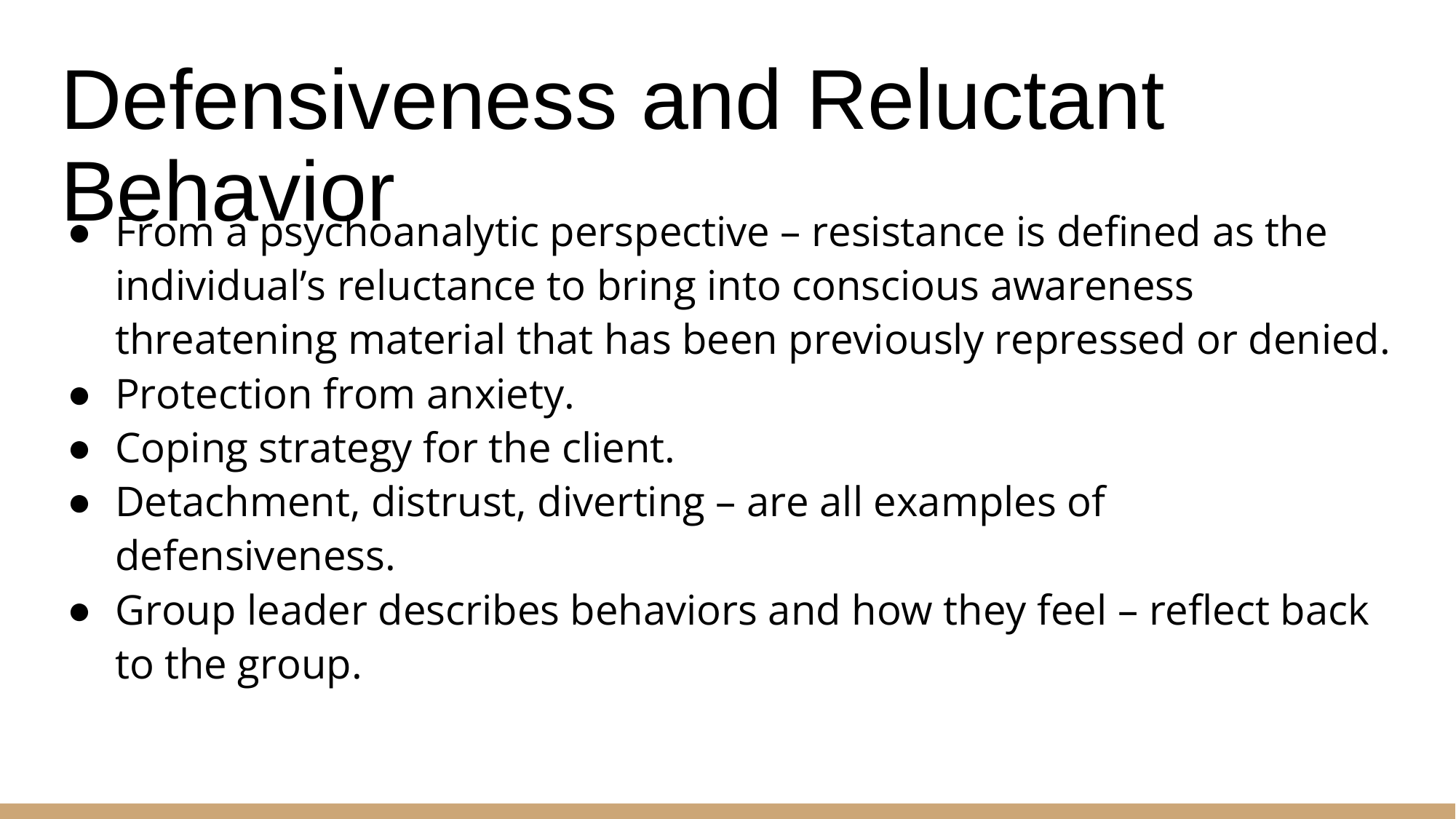

# Defensiveness and Reluctant Behavior
From a psychoanalytic perspective – resistance is defined as the individual’s reluctance to bring into conscious awareness threatening material that has been previously repressed or denied.
Protection from anxiety.
Coping strategy for the client.
Detachment, distrust, diverting – are all examples of defensiveness.
Group leader describes behaviors and how they feel – reflect back to the group.